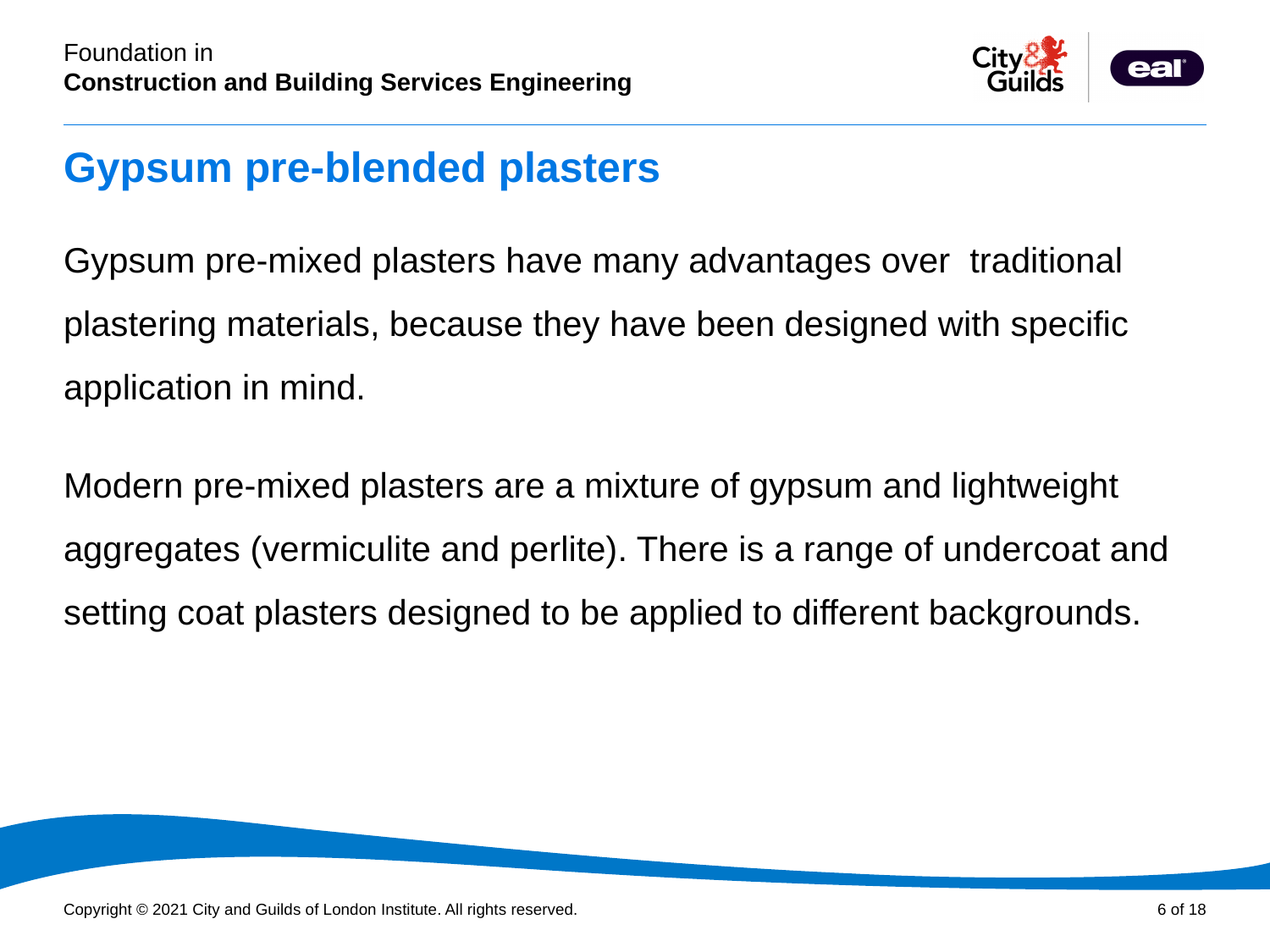

# Gypsum pre-blended plasters
Gypsum pre-mixed plasters have many advantages over  traditional plastering materials, because they have been designed with speciﬁc application in mind.
Modern pre-mixed plasters are a mixture of gypsum and lightweight aggregates (vermiculite and perlite). There is a range of undercoat and setting coat plasters designed to be applied to different backgrounds.